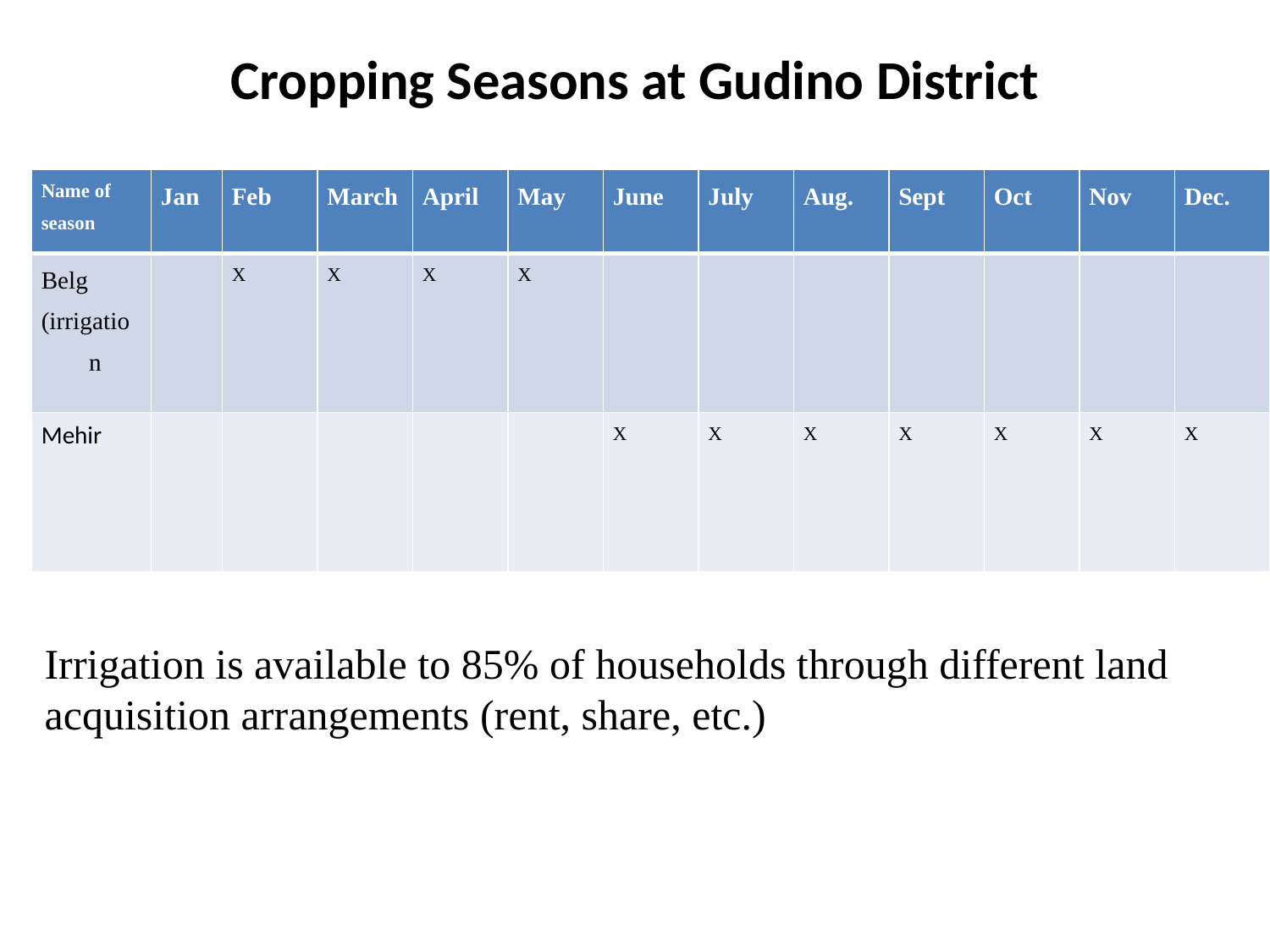

# Cropping Seasons at Gudino District
| Name of season | Jan | Feb | March | April | May | June | July | Aug. | Sept | Oct | Nov | Dec. |
| --- | --- | --- | --- | --- | --- | --- | --- | --- | --- | --- | --- | --- |
| Belg (irrigation |  | X | X | X | X |  |  |  |  |  |  |  |
| Mehir |  |  |  |  |  | X | X | X | X | X | X | X |
Irrigation is available to 85% of households through different land acquisition arrangements (rent, share, etc.)